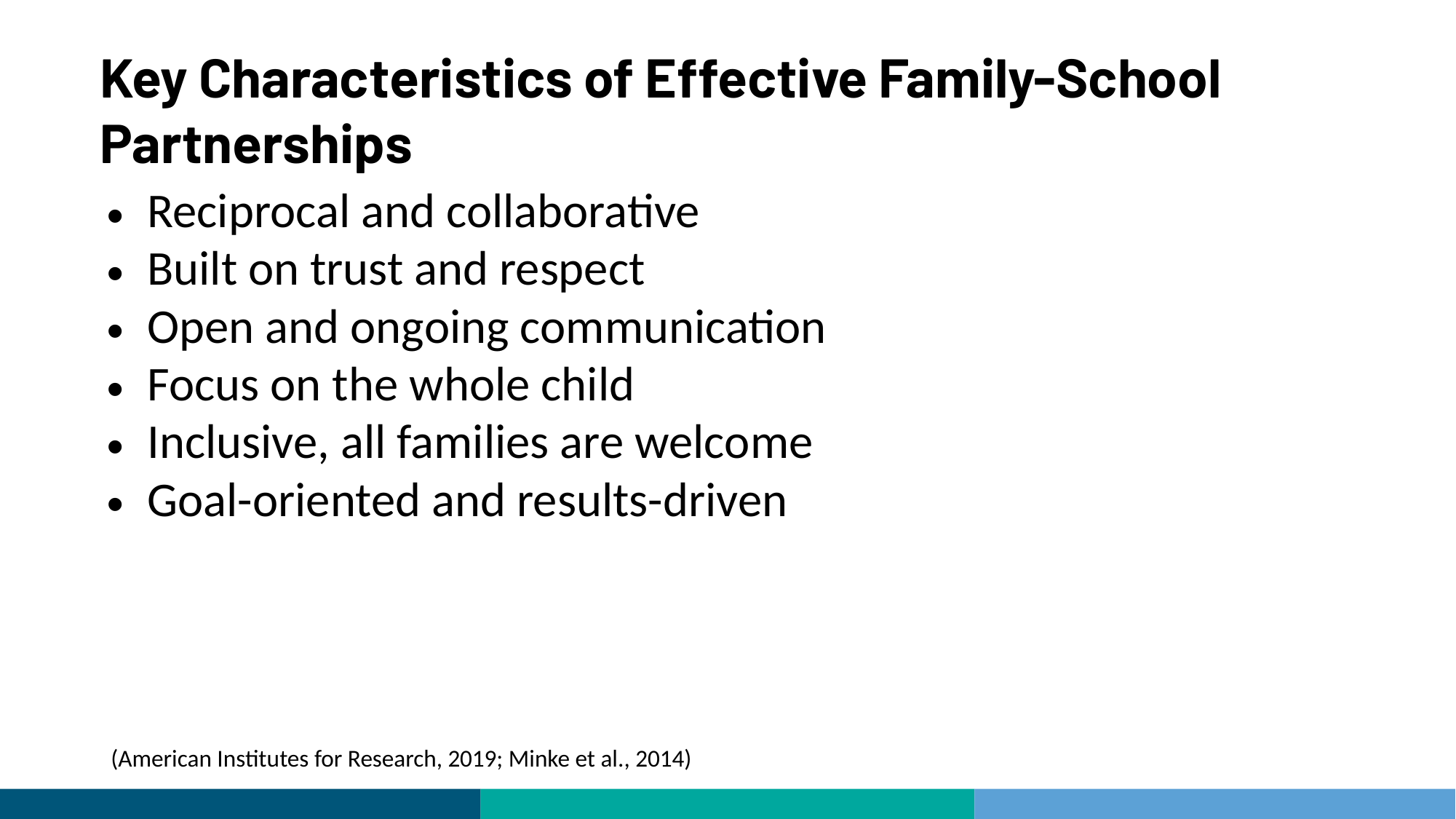

# Key Characteristics of Effective Family-School Partnerships
Reciprocal and collaborative
Built on trust and respect
Open and ongoing communication
Focus on the whole child
Inclusive, all families are welcome
Goal-oriented and results-driven

(American Institutes for Research, 2019; Minke et al., 2014)